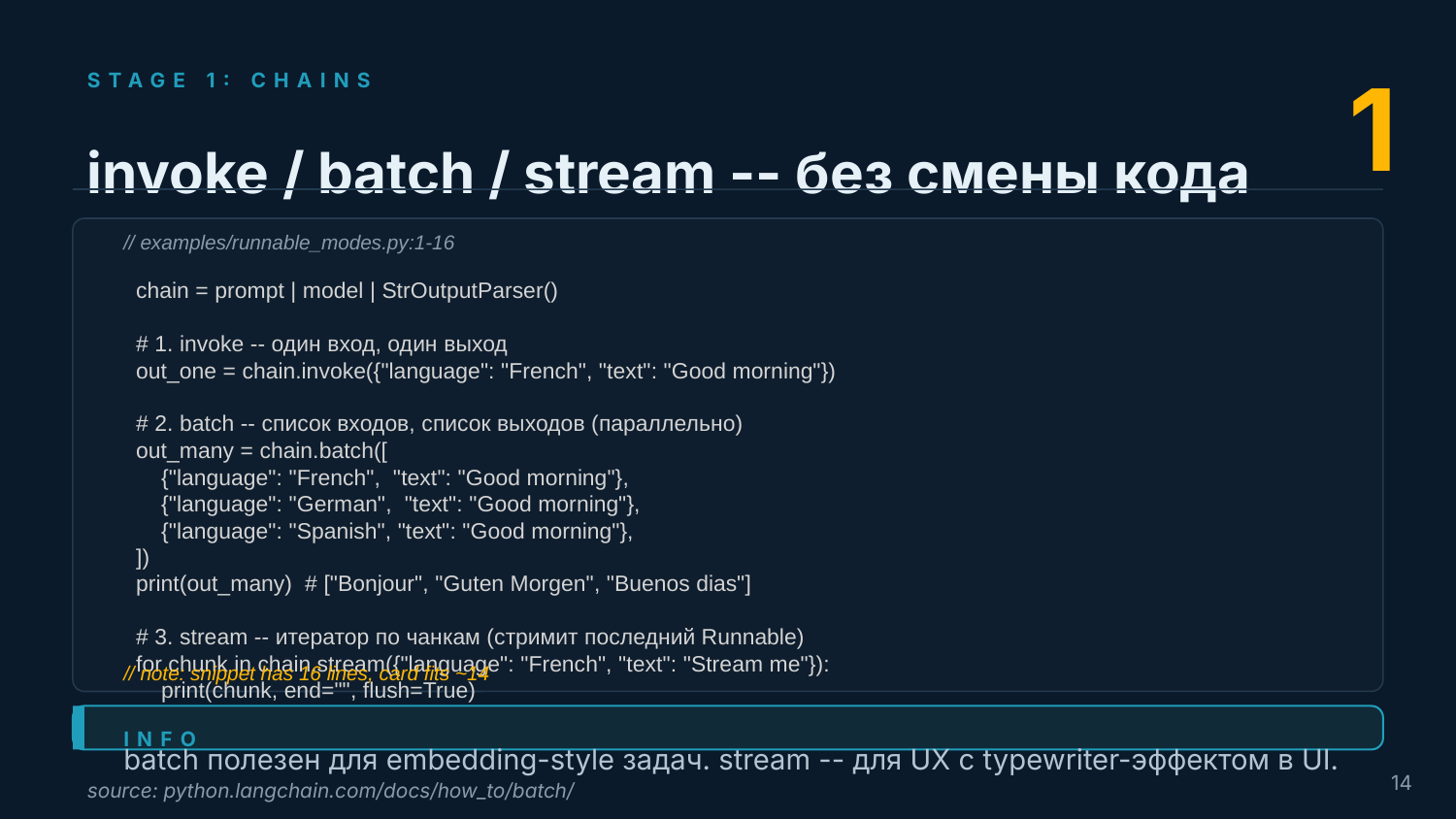

1
STAGE 1: CHAINS
invoke / batch / stream -- без смены кода

// examples/runnable_modes.py:1-16
  chain = prompt | model | StrOutputParser()

  # 1. invoke -- один вход, один выход
  out_one = chain.invoke({"language": "French", "text": "Good morning"})

  # 2. batch -- список входов, список выходов (параллельно)
  out_many = chain.batch([
      {"language": "French",  "text": "Good morning"},
      {"language": "German",  "text": "Good morning"},
      {"language": "Spanish", "text": "Good morning"},
  ])
  print(out_many)  # ["Bonjour", "Guten Morgen", "Buenos dias"]

  # 3. stream -- итератор по чанкам (стримит последний Runnable)
  for chunk in chain.stream({"language": "French", "text": "Stream me"}):
      print(chunk, end="", flush=True)

// note: snippet has 16 lines, card fits ~14

INFO
batch полезен для embedding-style задач. stream -- для UX с typewriter-эффектом в UI.
14
source: python.langchain.com/docs/how_to/batch/